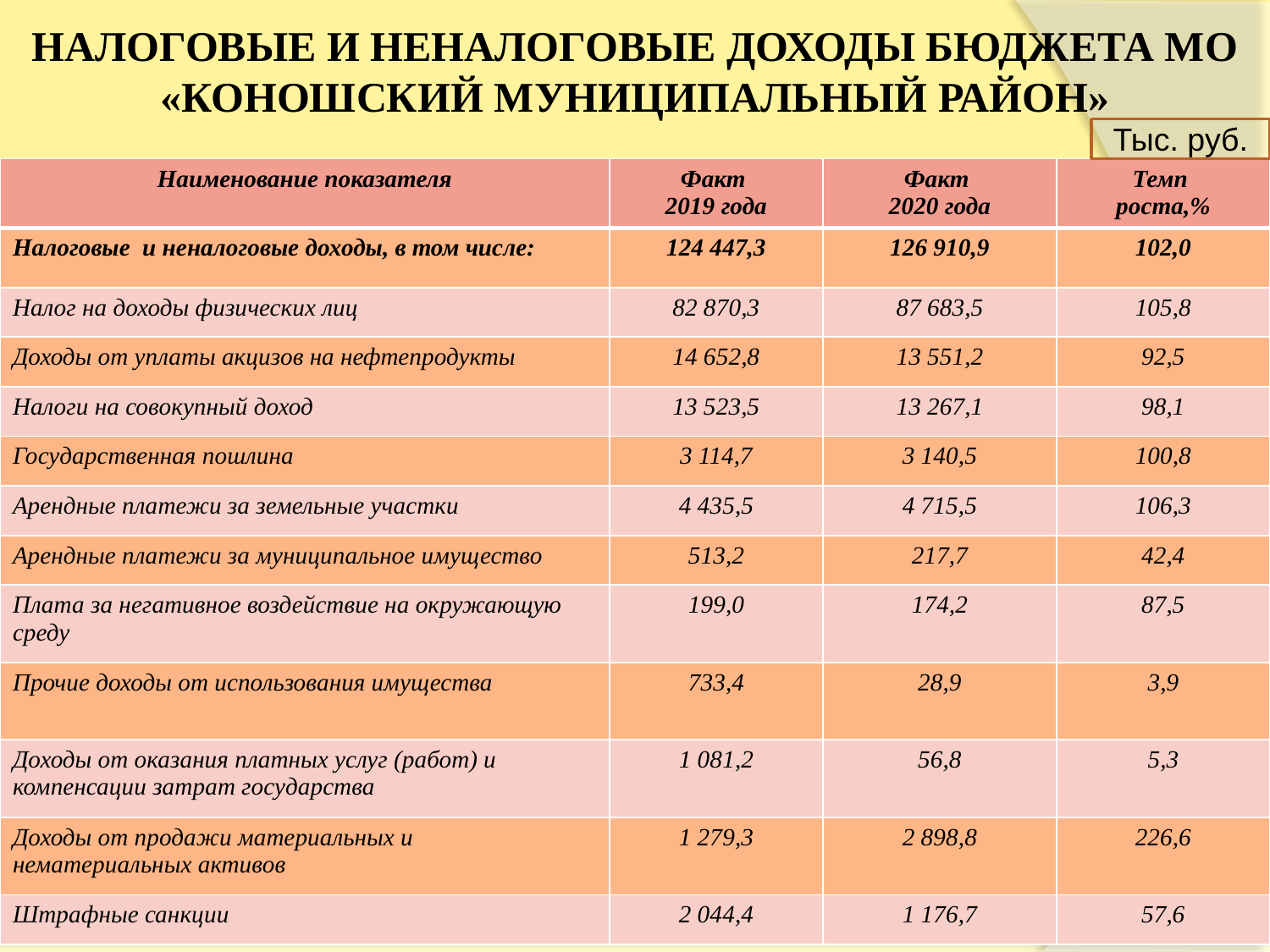

# НАЛОГОВЫЕ И НЕНАЛОГОВЫЕ ДОХОДЫ БЮДЖЕТА МО «КОНОШСКИЙ МУНИЦИПАЛЬНЫЙ РАЙОН»
Тыс. руб.
| Наименование показателя | Факт 2019 года | Факт 2020 года | Темп роста,% |
| --- | --- | --- | --- |
| Налоговые и неналоговые доходы, в том числе: | 124 447,3 | 126 910,9 | 102,0 |
| Налог на доходы физических лиц | 82 870,3 | 87 683,5 | 105,8 |
| Доходы от уплаты акцизов на нефтепродукты | 14 652,8 | 13 551,2 | 92,5 |
| Налоги на совокупный доход | 13 523,5 | 13 267,1 | 98,1 |
| Государственная пошлина | 3 114,7 | 3 140,5 | 100,8 |
| Арендные платежи за земельные участки | 4 435,5 | 4 715,5 | 106,3 |
| Арендные платежи за муниципальное имущество | 513,2 | 217,7 | 42,4 |
| Плата за негативное воздействие на окружающую среду | 199,0 | 174,2 | 87,5 |
| Прочие доходы от использования имущества | 733,4 | 28,9 | 3,9 |
| Доходы от оказания платных услуг (работ) и компенсации затрат государства | 1 081,2 | 56,8 | 5,3 |
| Доходы от продажи материальных и нематериальных активов | 1 279,3 | 2 898,8 | 226,6 |
| Штрафные санкции | 2 044,4 | 1 176,7 | 57,6 |